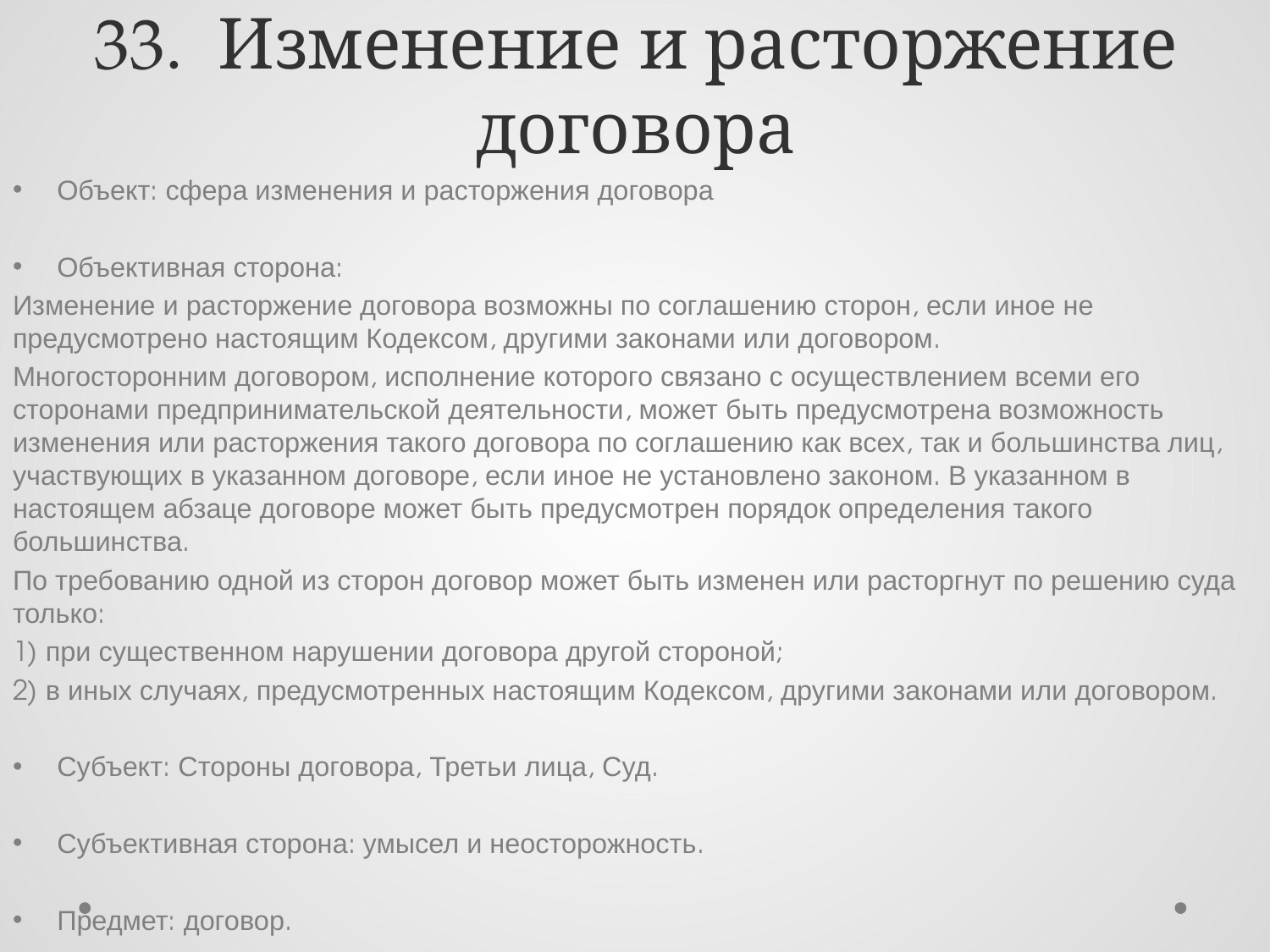

# 33.  Изменение и расторжение договора
Объект: сфера изменения и расторжения договора

Объективная сторона:
Изменение и расторжение договора возможны по соглашению сторон, если иное не предусмотрено настоящим Кодексом, другими законами или договором.
Многосторонним договором, исполнение которого связано с осуществлением всеми его сторонами предпринимательской деятельности, может быть предусмотрена возможность изменения или расторжения такого договора по соглашению как всех, так и большинства лиц, участвующих в указанном договоре, если иное не установлено законом. В указанном в настоящем абзаце договоре может быть предусмотрен порядок определения такого большинства.
По требованию одной из сторон договор может быть изменен или расторгнут по решению суда только:
1) при существенном нарушении договора другой стороной;
2) в иных случаях, предусмотренных настоящим Кодексом, другими законами или договором.

Субъект: Стороны договора, Третьи лица, Суд.

Субъективная сторона: умысел и неосторожность.

Предмет: договор.